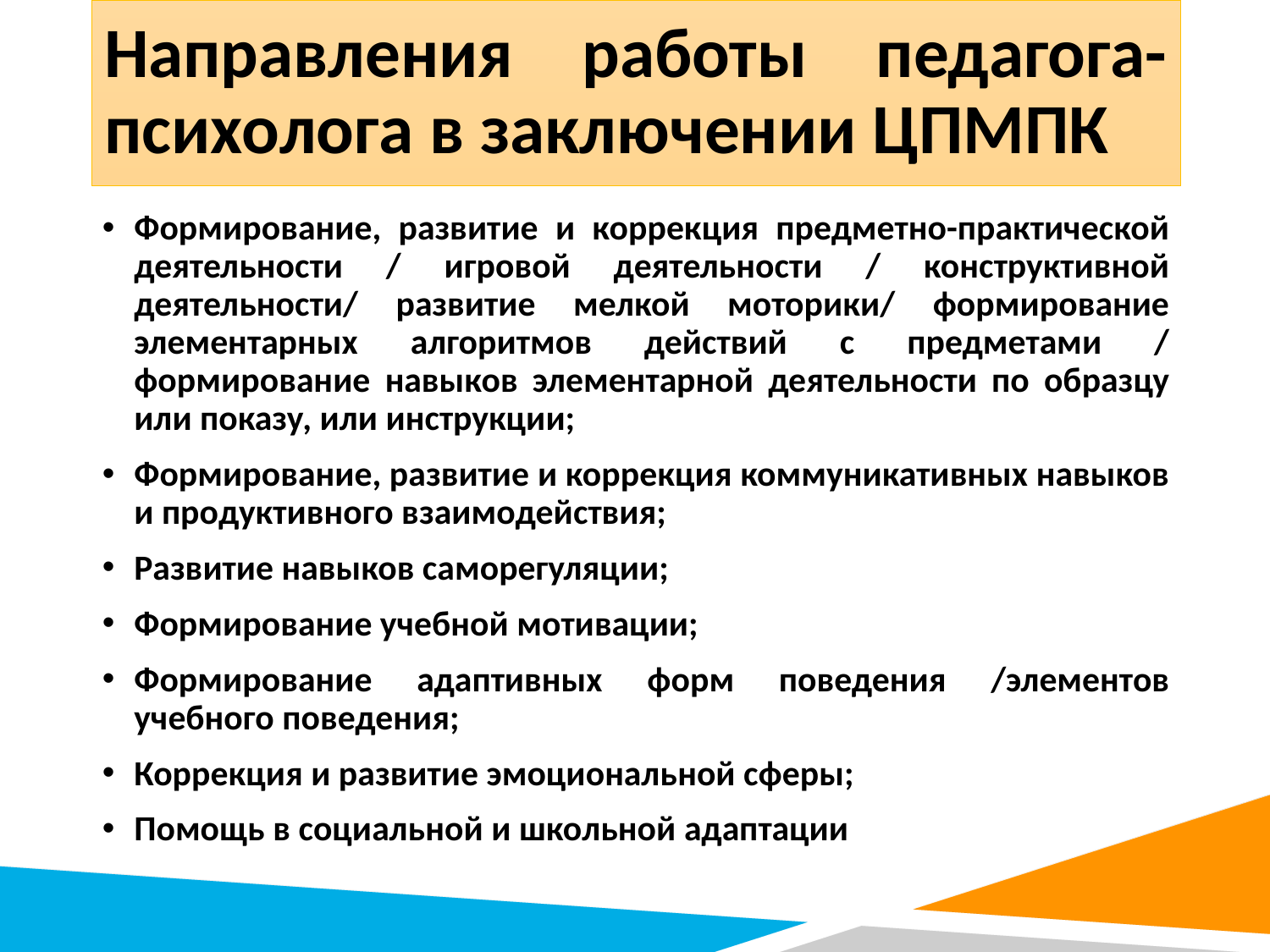

# Направления работы педагога-психолога в заключении ЦПМПК
Формирование, развитие и коррекция предметно-практической деятельности / игровой деятельности / конструктивной деятельности/ развитие мелкой моторики/ формирование элементарных алгоритмов действий с предметами / формирование навыков элементарной деятельности по образцу или показу, или инструкции;
Формирование, развитие и коррекция коммуникативных навыков и продуктивного взаимодействия;
Развитие навыков саморегуляции;
Формирование учебной мотивации;
Формирование адаптивных форм поведения /элементов учебного поведения;
Коррекция и развитие эмоциональной сферы;
Помощь в социальной и школьной адаптации